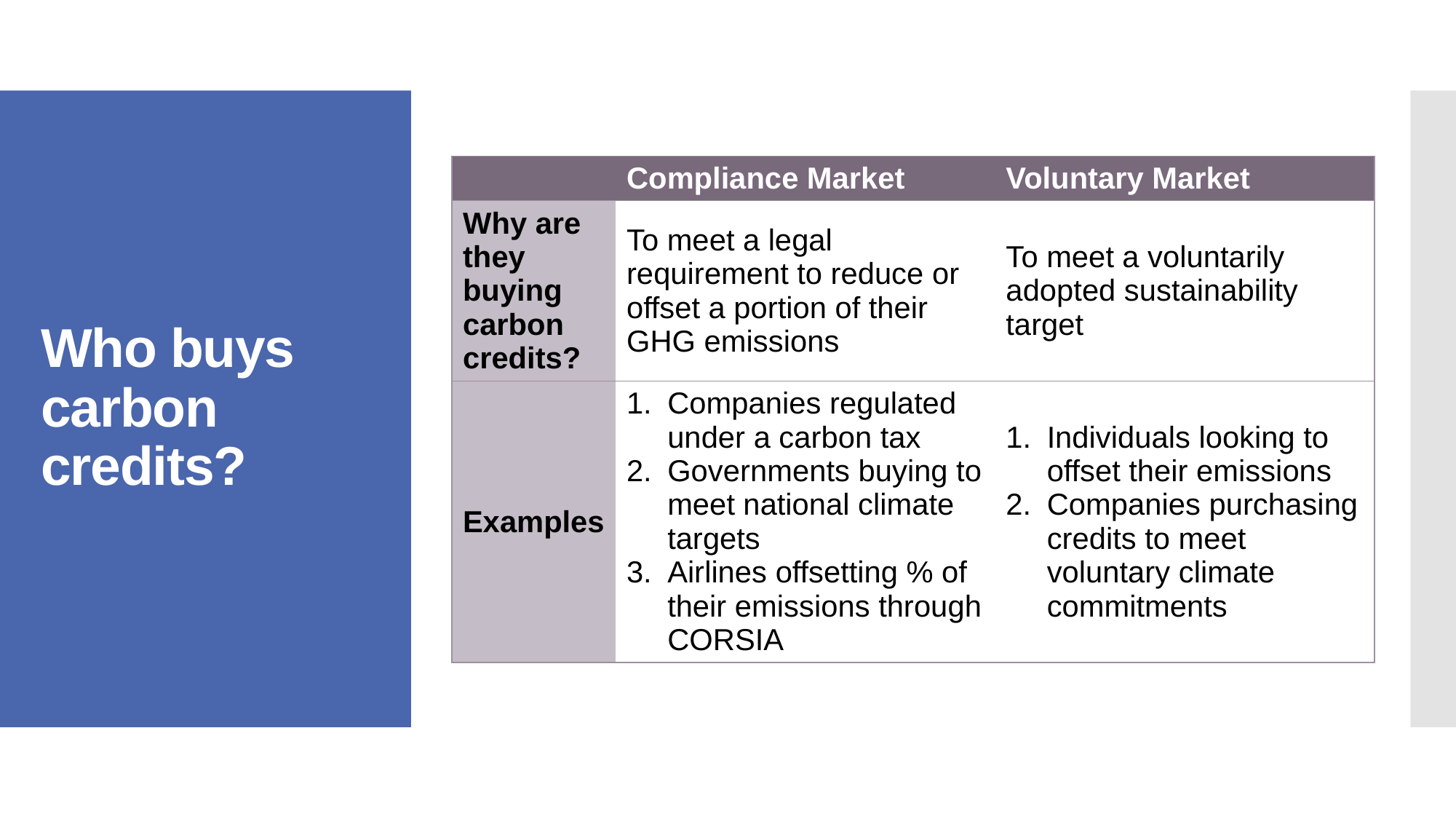

# Who buys carbon credits?
|  | Compliance Market | Voluntary Market |
| --- | --- | --- |
| Why are they buying carbon credits? | To meet a legal requirement to reduce or offset a portion of their GHG emissions | To meet a voluntarily adopted sustainability target |
| Examples | Companies regulated under a carbon tax Governments buying to meet national climate targets Airlines offsetting % of their emissions through CORSIA | Individuals looking to offset their emissions Companies purchasing credits to meet voluntary climate commitments |